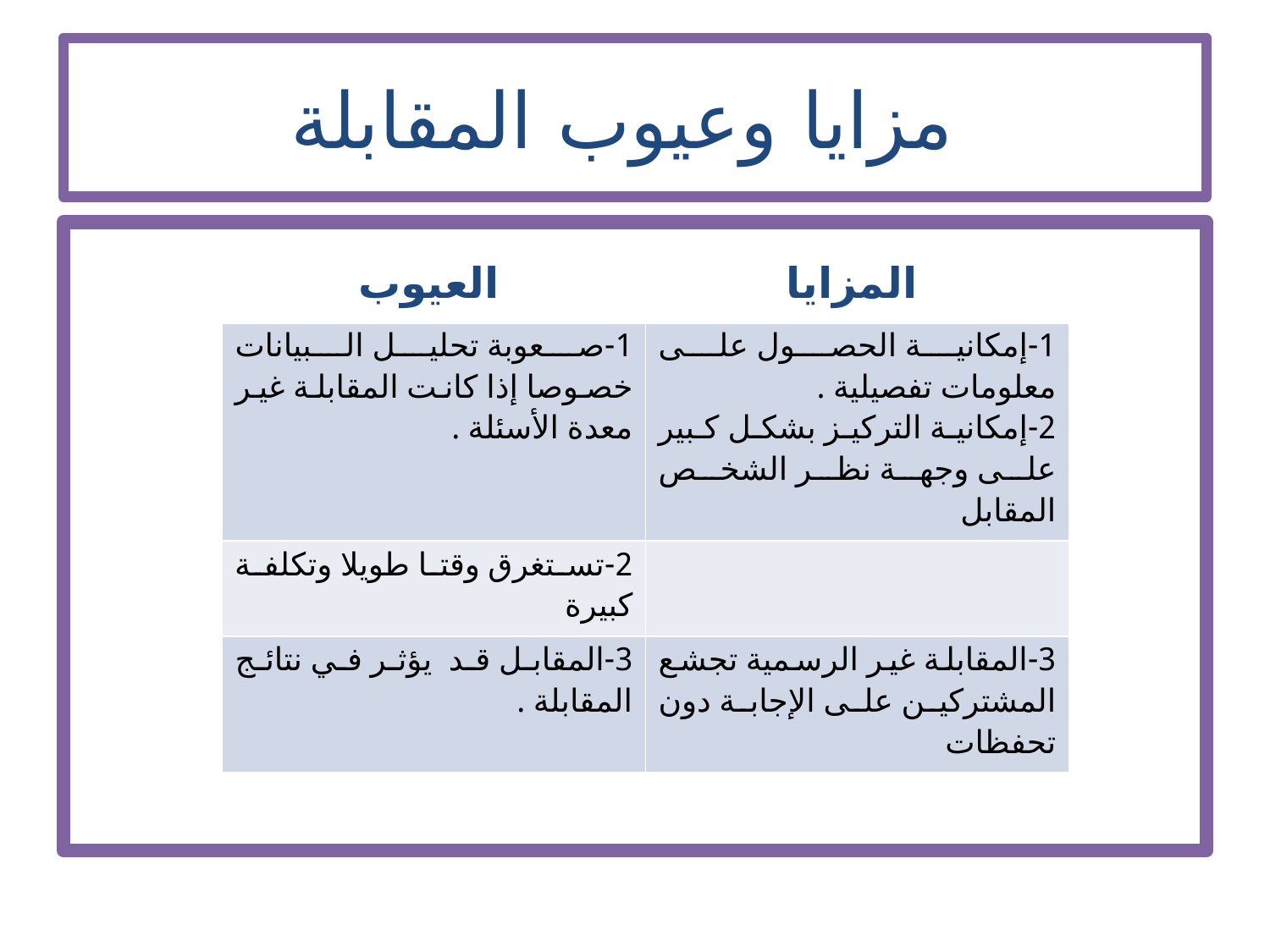

# مزايا وعيوب المقابلة

| العيوب | المزايا |
| --- | --- |
| 1-صعوبة تحليل البيانات خصوصا إذا كانت المقابلة غير معدة الأسئلة . | 1-إمكانية الحصول على معلومات تفصيلية . 2-إمكانية التركيز بشكل كبير على وجهة نظر الشخص المقابل |
| 2-تستغرق وقتا طويلا وتكلفة كبيرة |  |
| 3-المقابل قد يؤثر في نتائج المقابلة . | 3-المقابلة غير الرسمية تجشع المشتركين على الإجابة دون تحفظات |